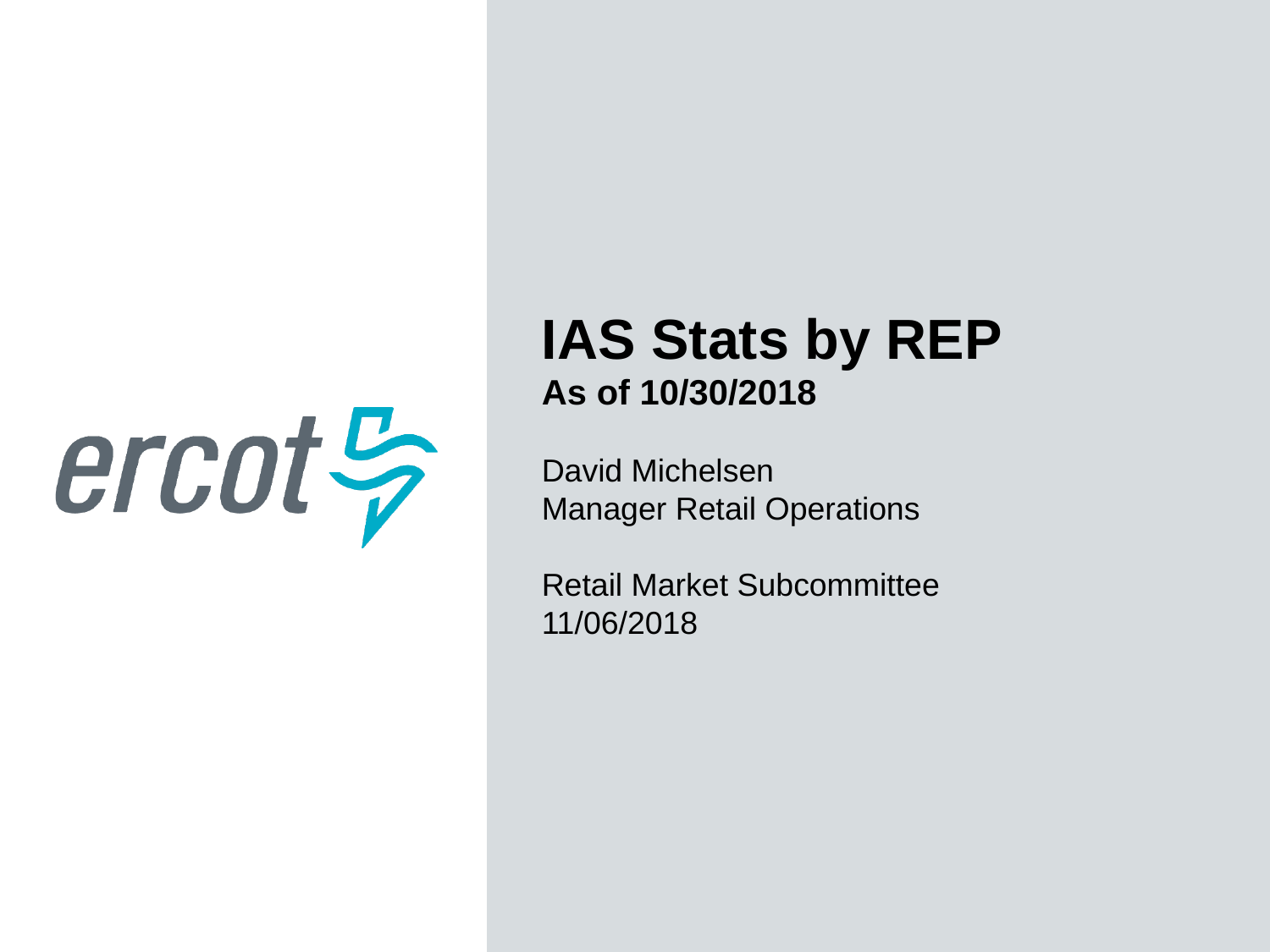

IAS Stats by REP
As of 10/30/2018

David Michelsen
Manager Retail Operations

Retail Market Subcommittee
11/06/2018